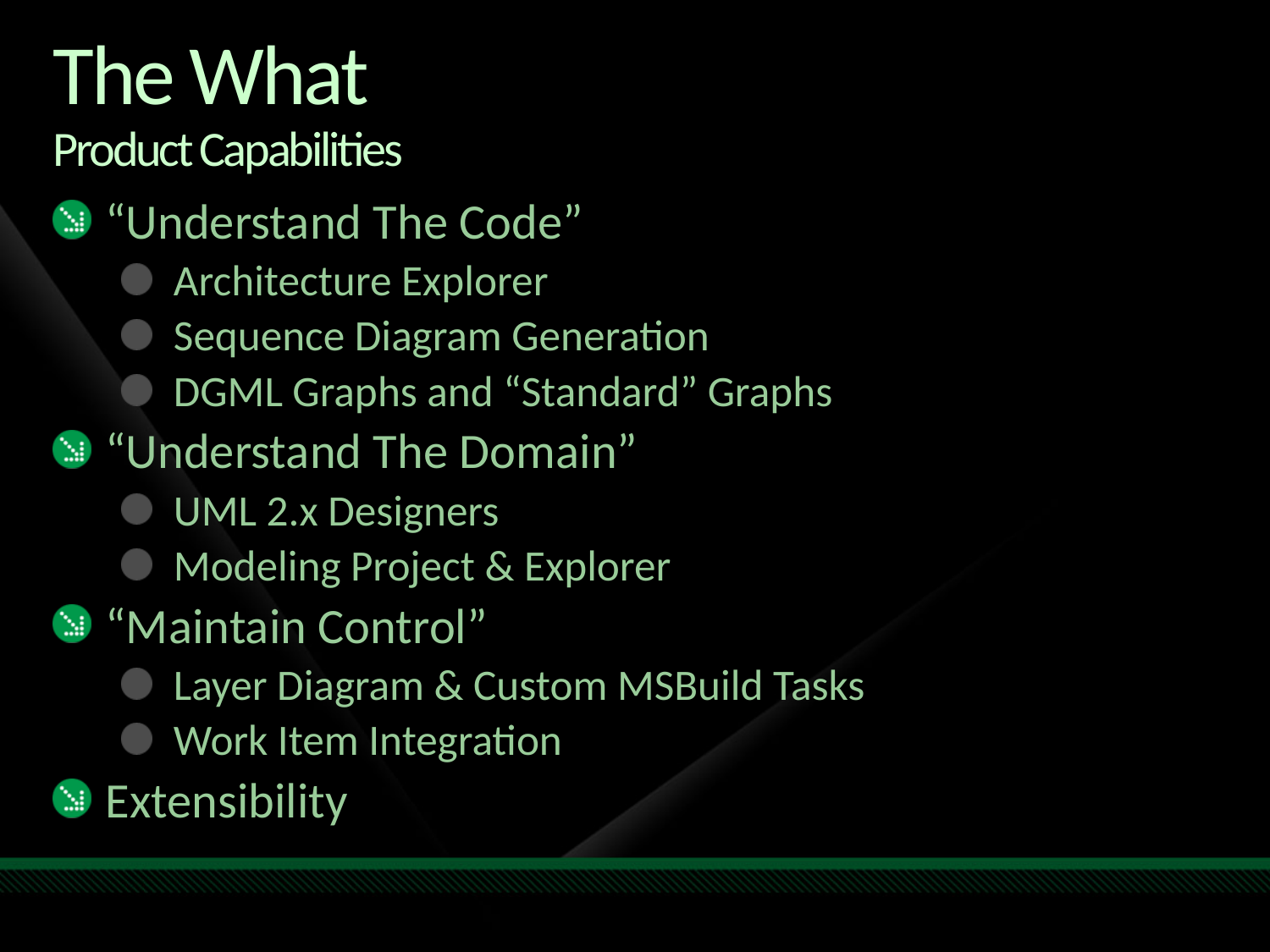

# The What Product Capabilities
“Understand The Code”
Architecture Explorer
Sequence Diagram Generation
DGML Graphs and “Standard” Graphs
“Understand The Domain”
UML 2.x Designers
Modeling Project & Explorer
“Maintain Control”
Layer Diagram & Custom MSBuild Tasks
Work Item Integration
Extensibility